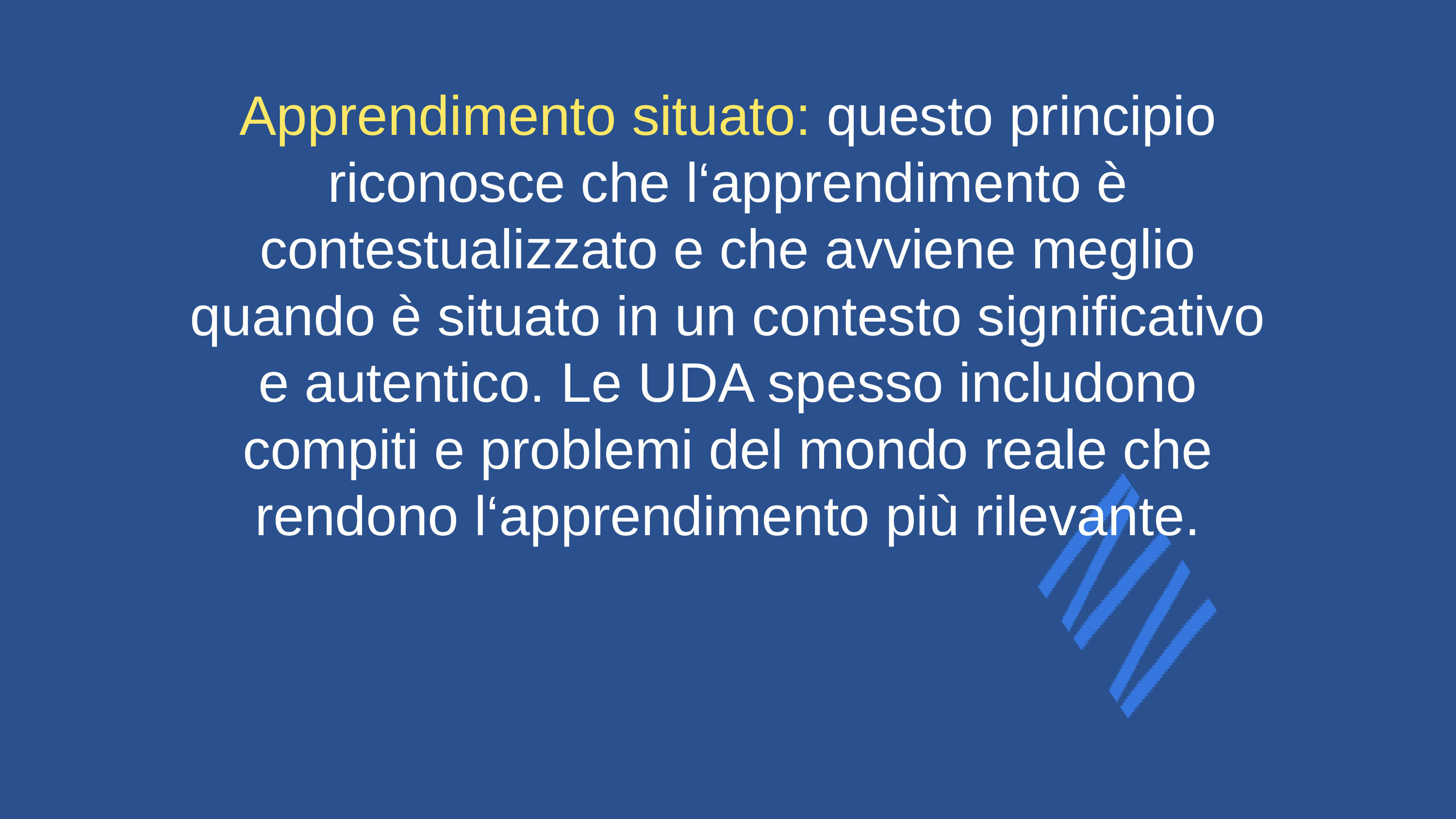

Apprendimento situato: questo principio riconosce che l‘apprendimento è contestualizzato e che avviene meglio quando è situato in un contesto significativo e autentico. Le UDA spesso includono compiti e problemi del mondo reale che rendono l‘apprendimento più rilevante.